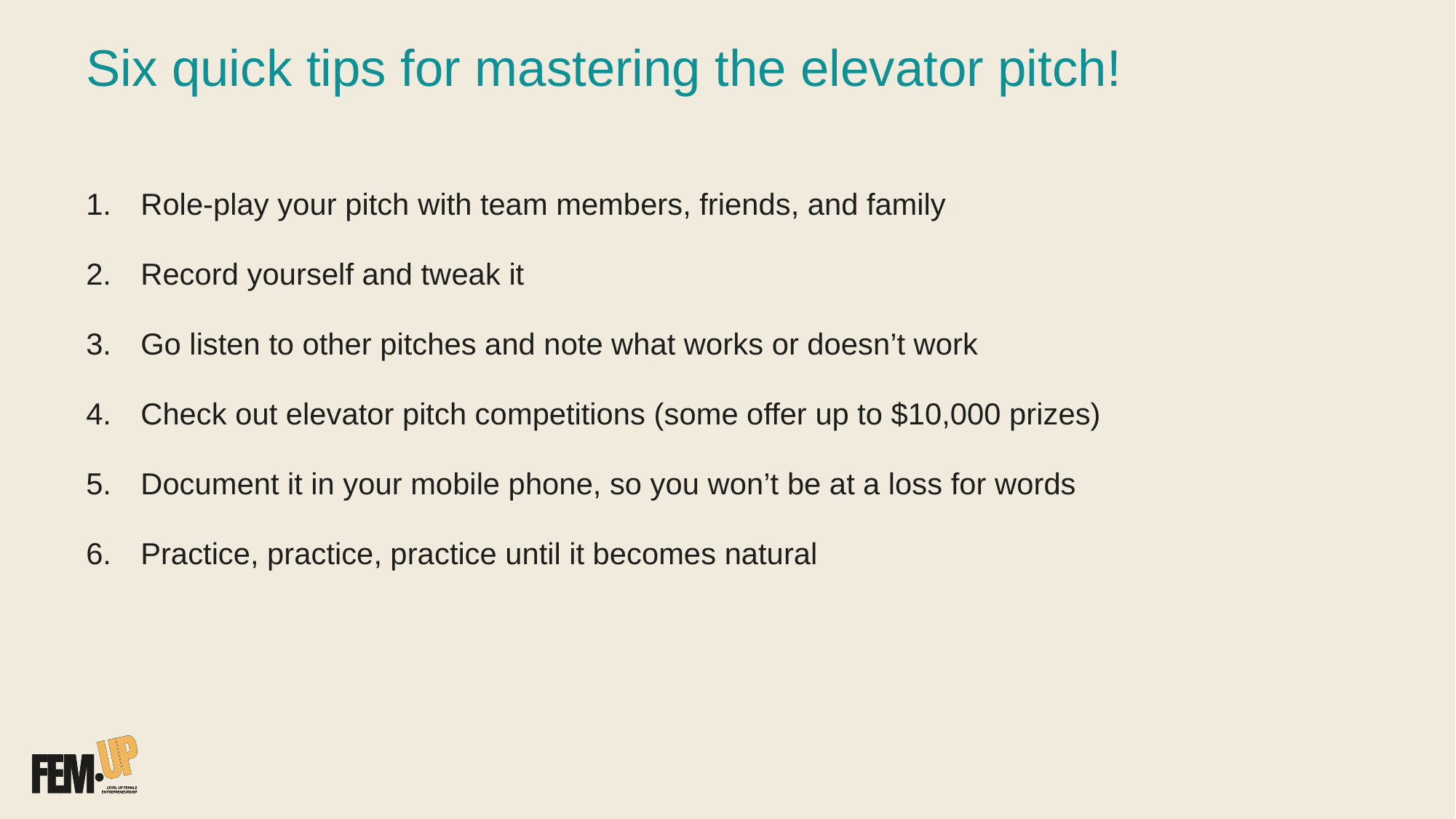

Six quick tips for mastering the elevator pitch!

Role-play your pitch with team members, friends, and family
Record yourself and tweak it
Go listen to other pitches and note what works or doesn’t work
Check out elevator pitch competitions (some offer up to $10,000 prizes)
Document it in your mobile phone, so you won’t be at a loss for words
Practice, practice, practice until it becomes natural